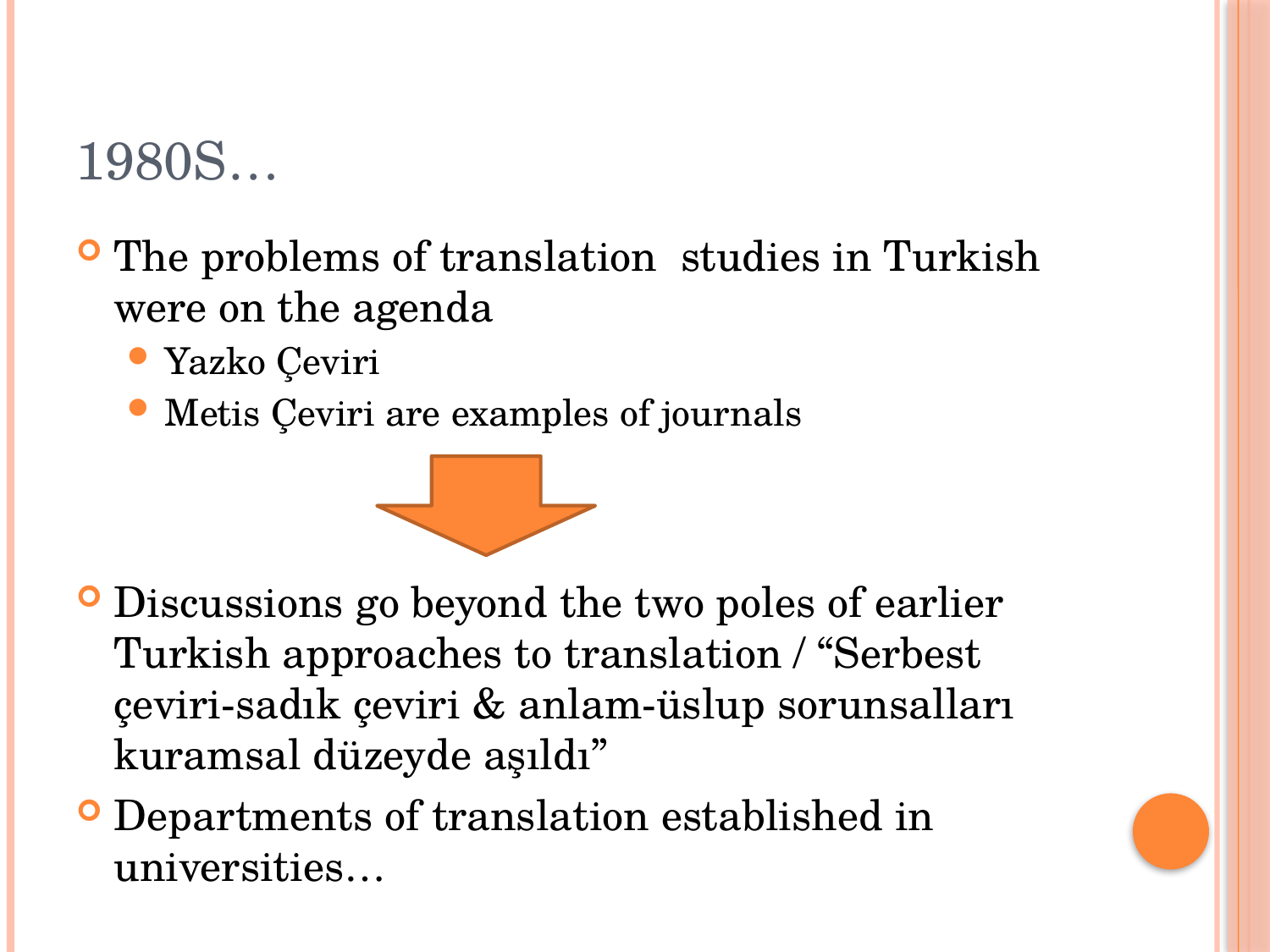

# 1980s…
The problems of translation  studies in Turkish were on the agenda
Yazko Çeviri
Metis Çeviri are examples of journals

Discussions go beyond the two poles of earlier Turkish approaches to translation / “Serbest çeviri-sadık çeviri & anlam-üslup sorunsalları kuramsal düzeyde aşıldı”
Departments of translation established in universities…